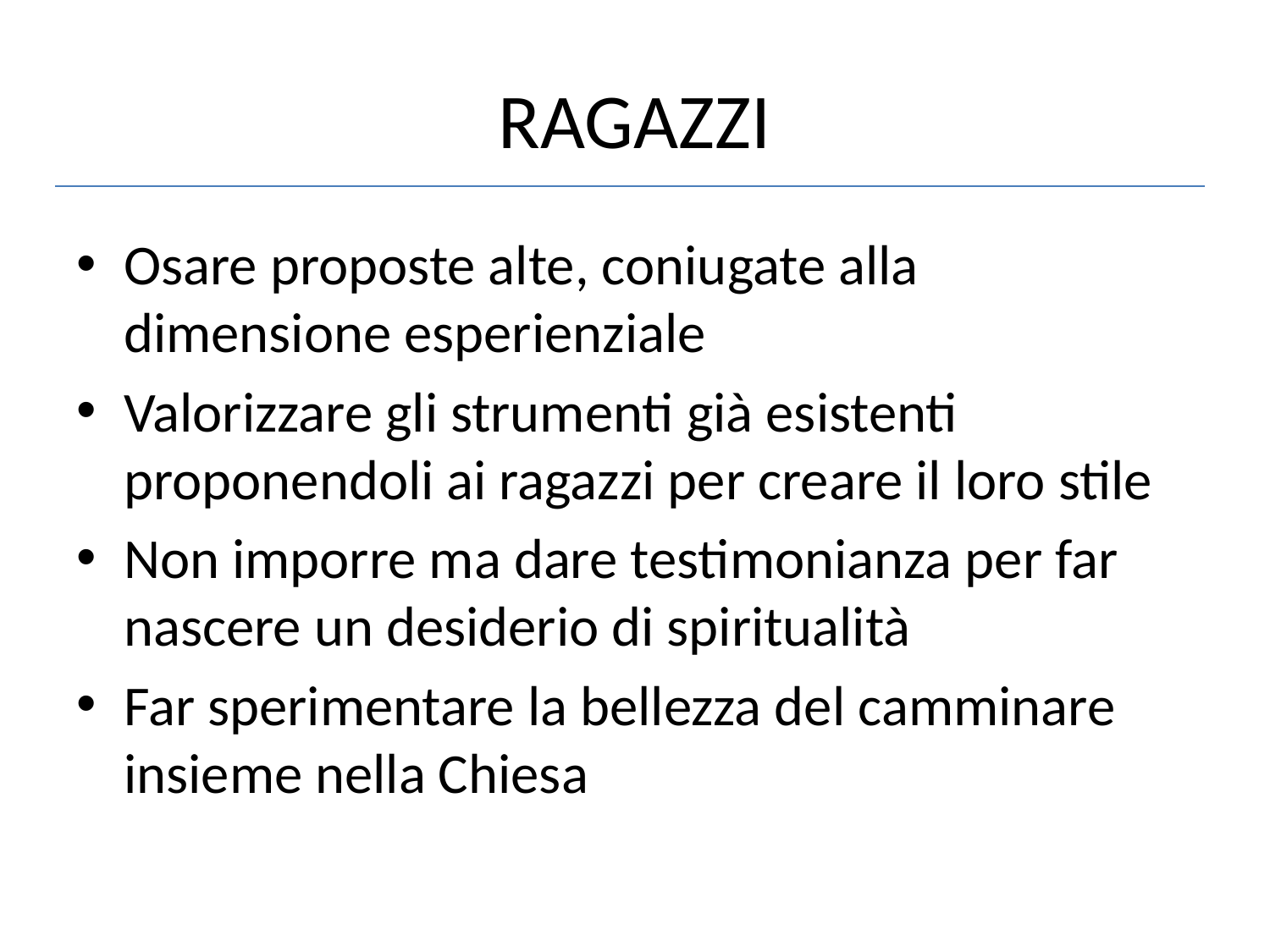

# RAGAZZI
Osare proposte alte, coniugate alla dimensione esperienziale
Valorizzare gli strumenti già esistenti proponendoli ai ragazzi per creare il loro stile
Non imporre ma dare testimonianza per far nascere un desiderio di spiritualità
Far sperimentare la bellezza del camminare insieme nella Chiesa